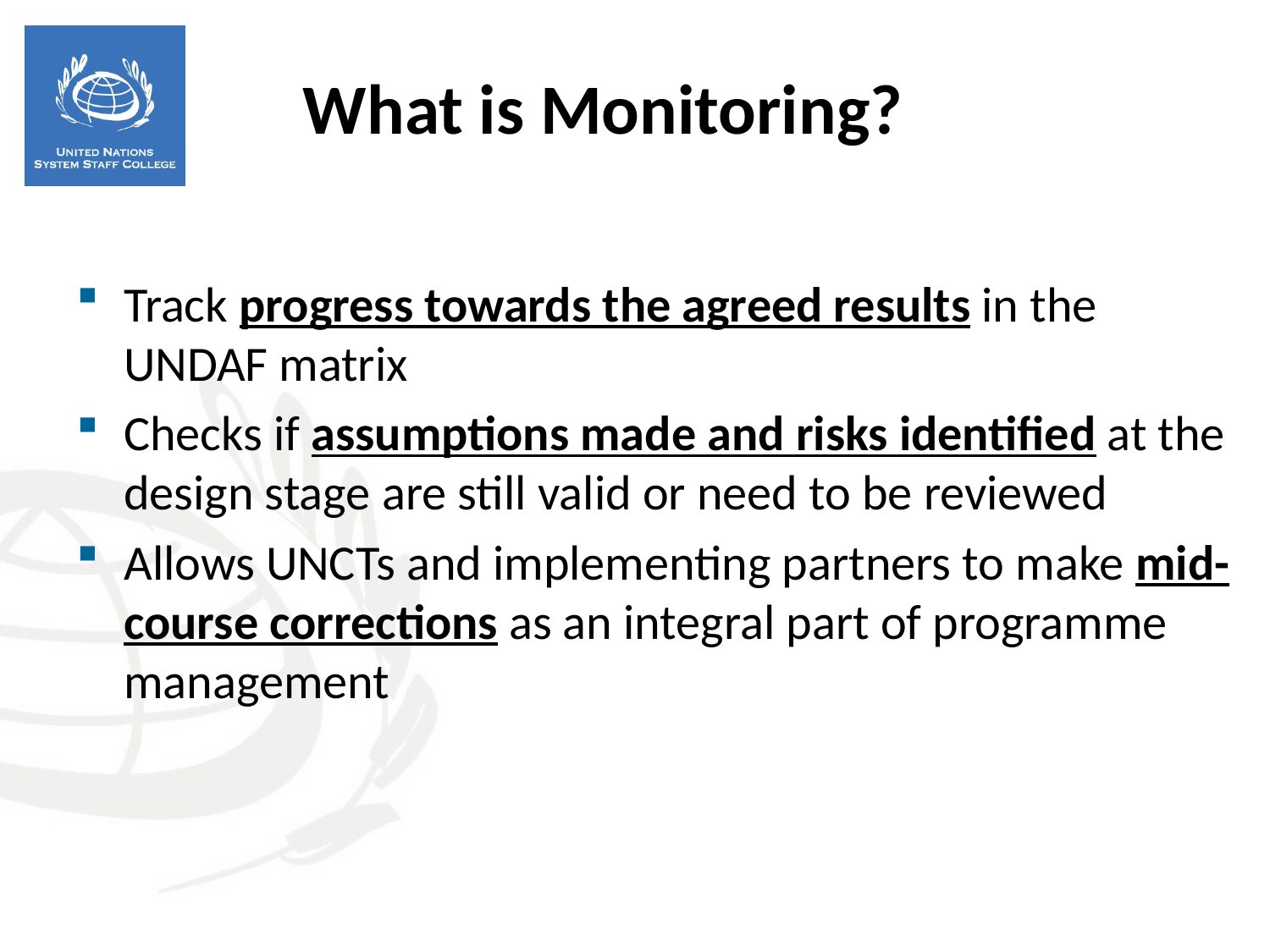

What is Monitoring?

Track progress towards the agreed results in the UNDAF matrix
Checks if assumptions made and risks identified at the design stage are still valid or need to be reviewed
Allows UNCTs and implementing partners to make mid-course corrections as an integral part of programme management